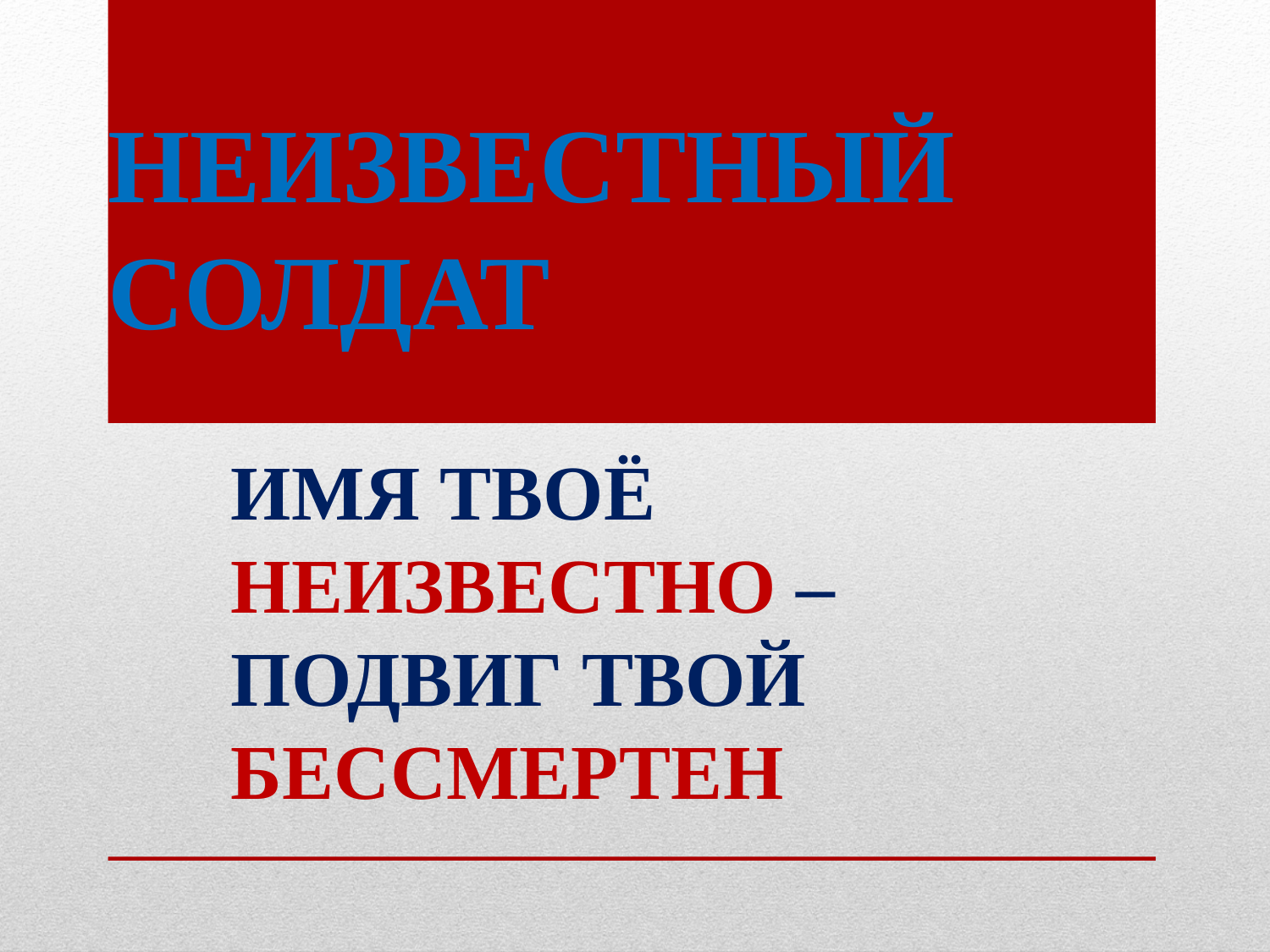

# НЕИЗВЕСТНЫЙ   СОЛДАТ
ИМЯ ТВОЁ НЕИЗВЕСТНО – ПОДВИГ ТВОЙ БЕССМЕРТЕН